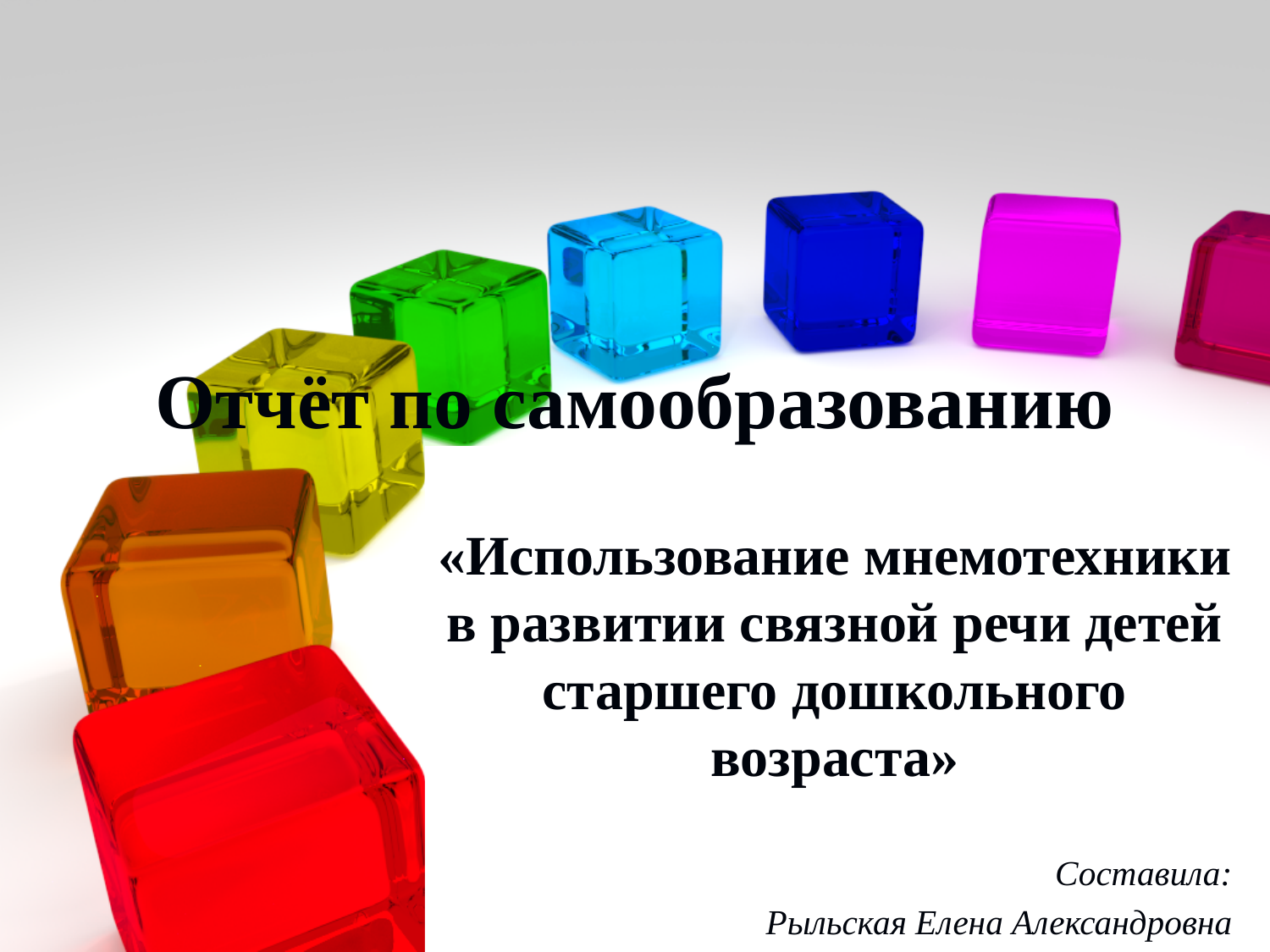

# Отчёт по самообразованию
«Использование мнемотехники в развитии связной речи детей старшего дошкольного возраста»

Составила:
Рыльская Елена Александровна